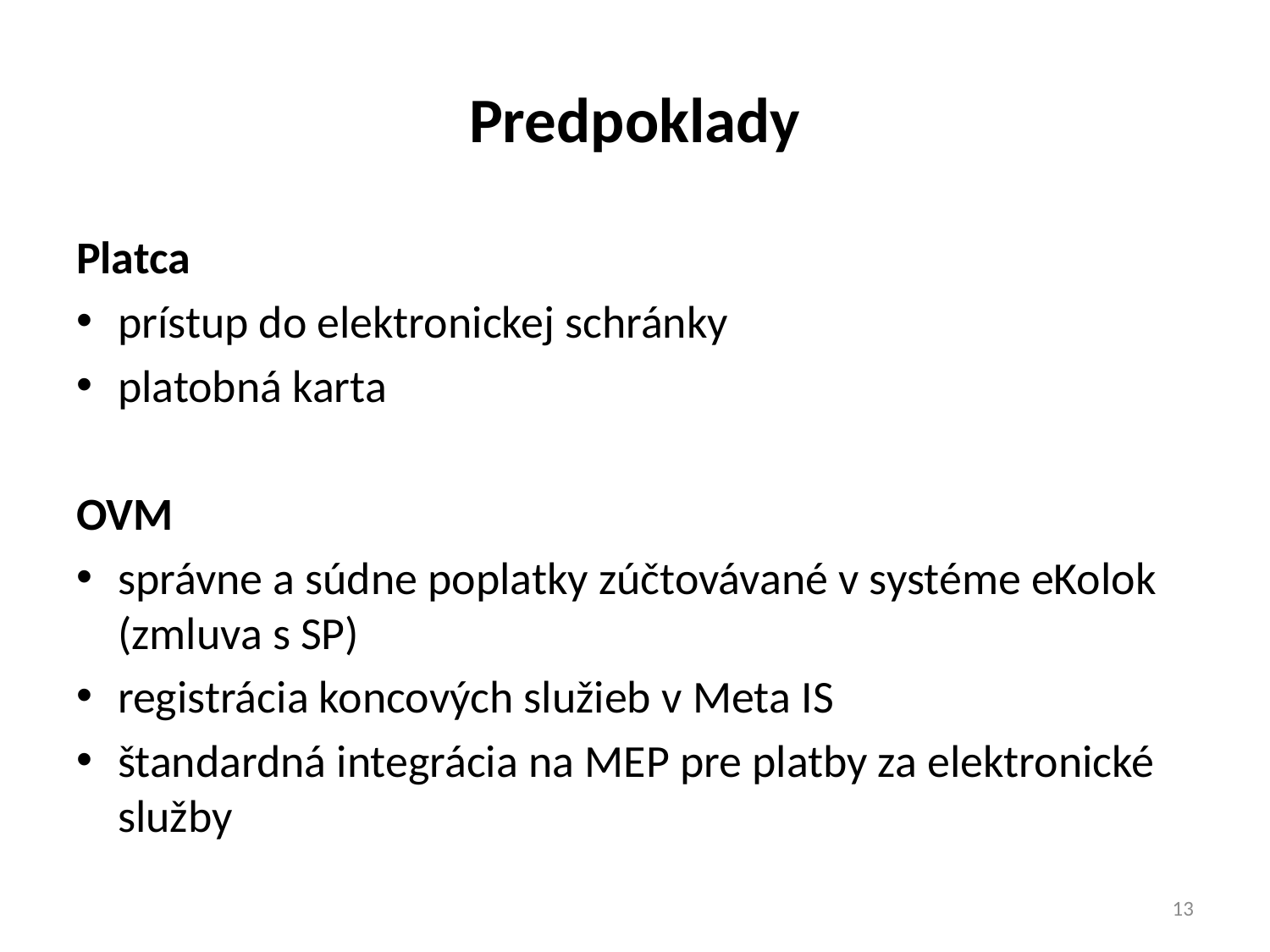

# Predpoklady
Platca
prístup do elektronickej schránky
platobná karta

OVM
správne a súdne poplatky zúčtovávané v systéme eKolok (zmluva s SP)
registrácia koncových služieb v Meta IS
štandardná integrácia na MEP pre platby za elektronické služby

13